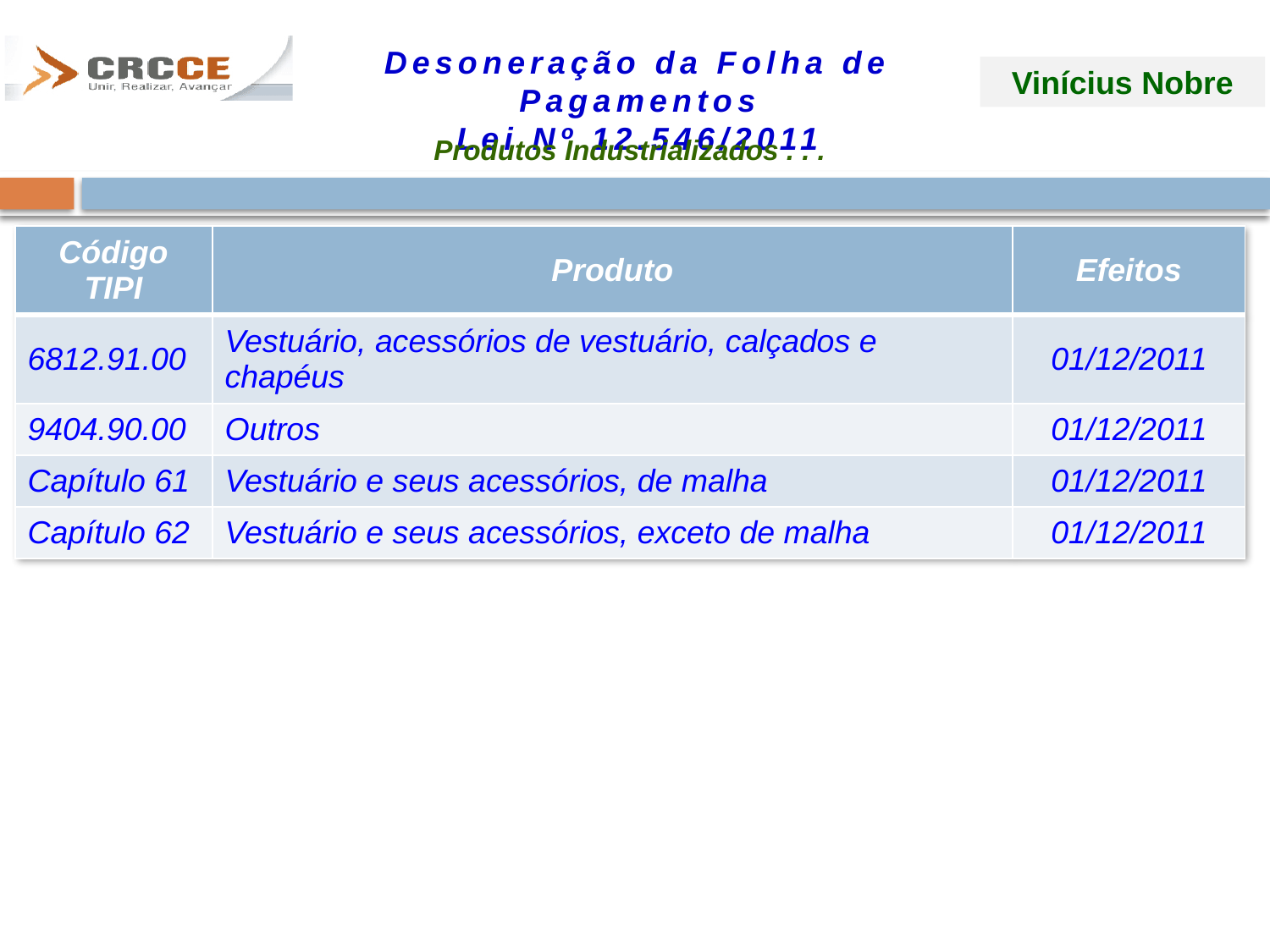

Produtos Industrializados . . .
| Código TIPI | Produto | Efeitos |
| --- | --- | --- |
| 6812.91.00 | Vestuário, acessórios de vestuário, calçados e chapéus | 01/12/2011 |
| 9404.90.00 | Outros | 01/12/2011 |
| Capítulo 61 | Vestuário e seus acessórios, de malha | 01/12/2011 |
| Capítulo 62 | Vestuário e seus acessórios, exceto de malha | 01/12/2011 |